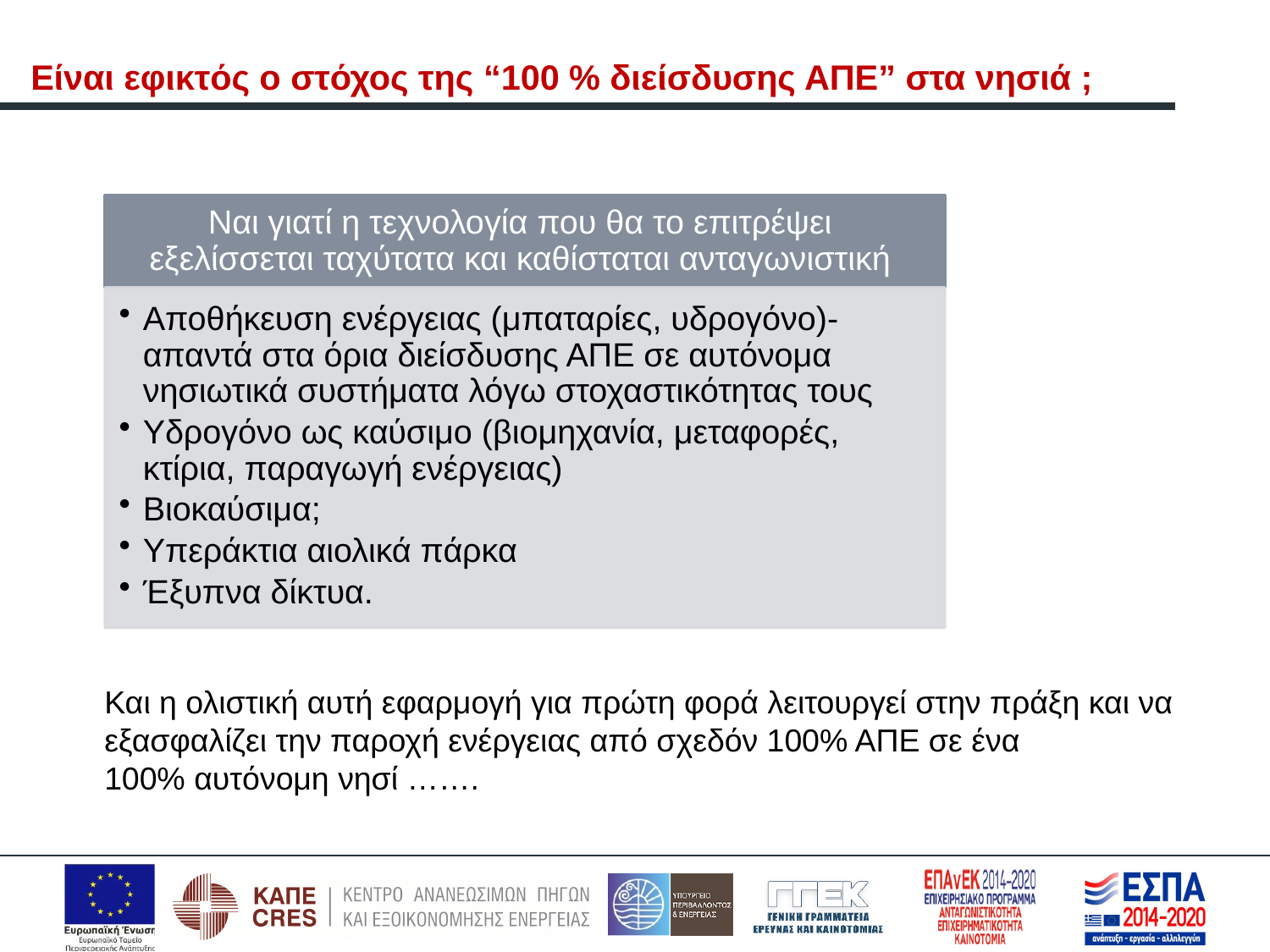

Είναι εφικτός ο στόχος της “100 % διείσδυσης ΑΠΕ” στα νησιά ;
Ναι γιατί η τεχνολογία που θα το επιτρέψει  εξελίσσεται ταχύτατα και καθίσταται ανταγωνιστική
Αποθήκευση ενέργειας (μπαταρίες, υδρογόνο)- απαντά στα όρια διείσδυσης ΑΠΕ σε αυτόνομα νησιωτικά συστήματα λόγω στοχαστικότητας τους
Υδρογόνο ως καύσιμο (βιομηχανία, μεταφορές, κτίρια, παραγωγή ενέργειας)
Βιοκαύσιμα;
Υπεράκτια αιολικά πάρκα
Έξυπνα δίκτυα.
Και η ολιστική αυτή εφαρμογή για πρώτη φορά λειτουργεί στην πράξη και να
εξασφαλίζει την παροχή ενέργειας από σχεδόν 100% ΑΠΕ σε ένα
100% αυτόνομη νησί …….